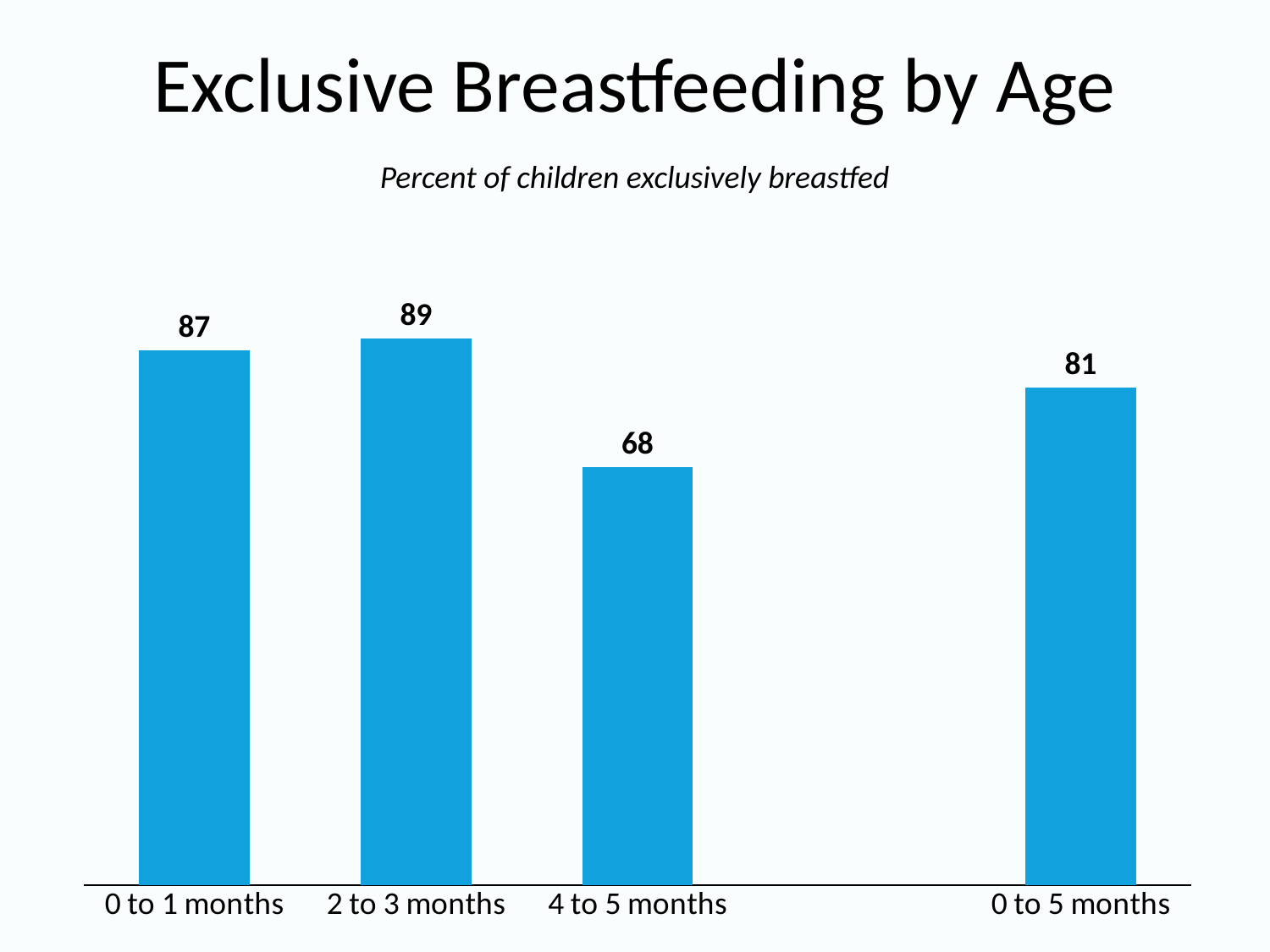

# Exclusive Breastfeeding by Age
Percent of children exclusively breastfed

### Chart

| Category | Series 1 |
|---|---|
| 0 to 1 months | 87.0 |
| 2 to 3 months | 89.0 |
| 4 to 5 months | 68.0 |
|  | None |
| 0 to 5 months | 81.0 |